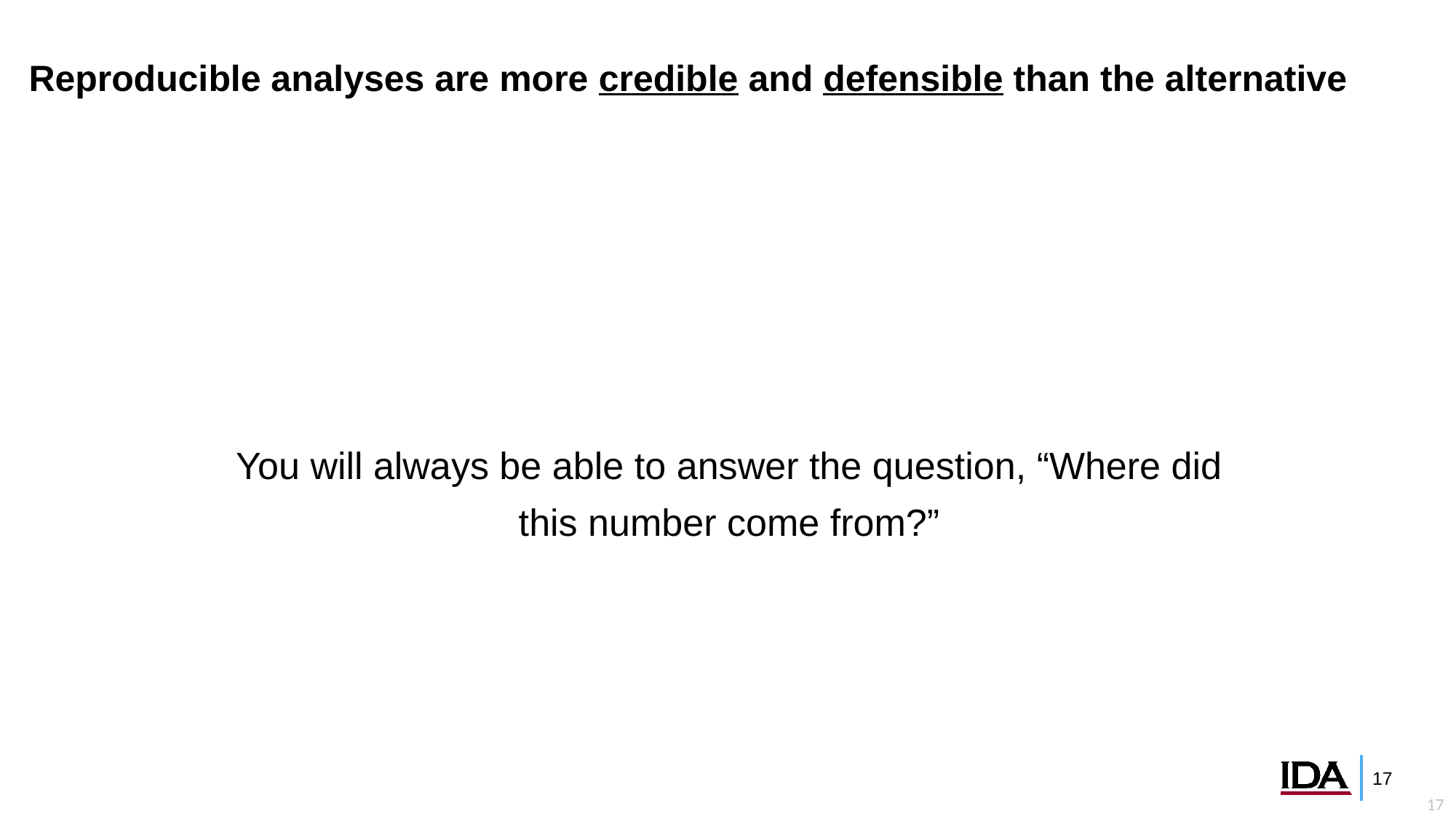

# Reproducible analyses are more credible and defensible than the alternative
You will always be able to answer the question, “Where did this number come from?”
17